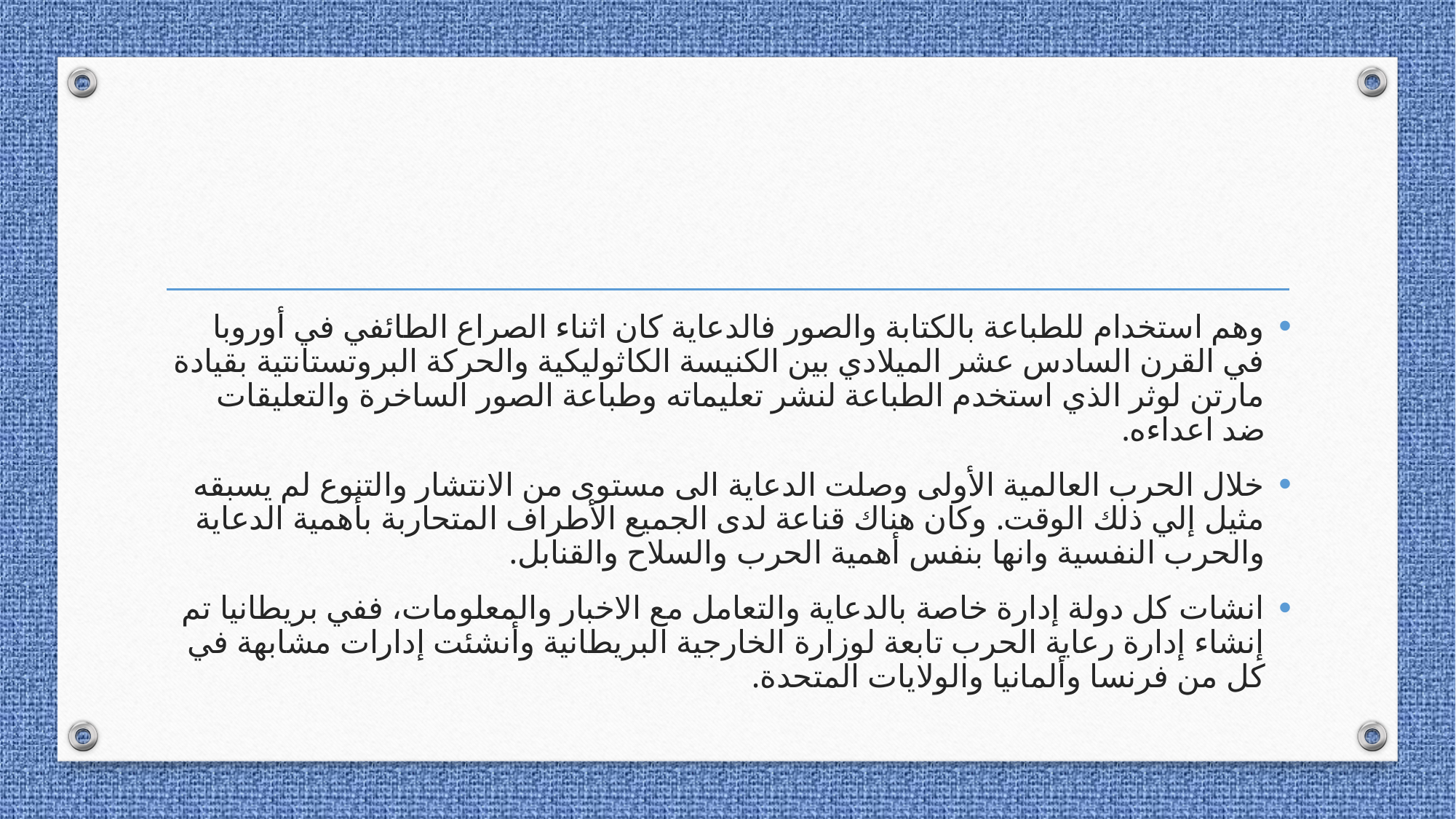

#
وهم استخدام للطباعة بالكتابة والصور فالدعاية كان اثناء الصراع الطائفي في أوروبا في القرن السادس عشر الميلادي بين الكنيسة الكاثوليكية والحركة البروتستانتية بقيادة مارتن لوثر الذي استخدم الطباعة لنشر تعليماته وطباعة الصور الساخرة والتعليقات ضد اعداءه.
خلال الحرب العالمية الأولى وصلت الدعاية الى مستوى من الانتشار والتنوع لم يسبقه مثيل إلي ذلك الوقت. وكان هناك قناعة لدى الجميع الأطراف المتحاربة بأهمية الدعاية والحرب النفسية وانها بنفس أهمية الحرب والسلاح والقنابل.
انشات كل دولة إدارة خاصة بالدعاية والتعامل مع الاخبار والمعلومات، ففي بريطانيا تم إنشاء إدارة رعاية الحرب تابعة لوزارة الخارجية البريطانية وأنشئت إدارات مشابهة في كل من فرنسا وألمانيا والولايات المتحدة.